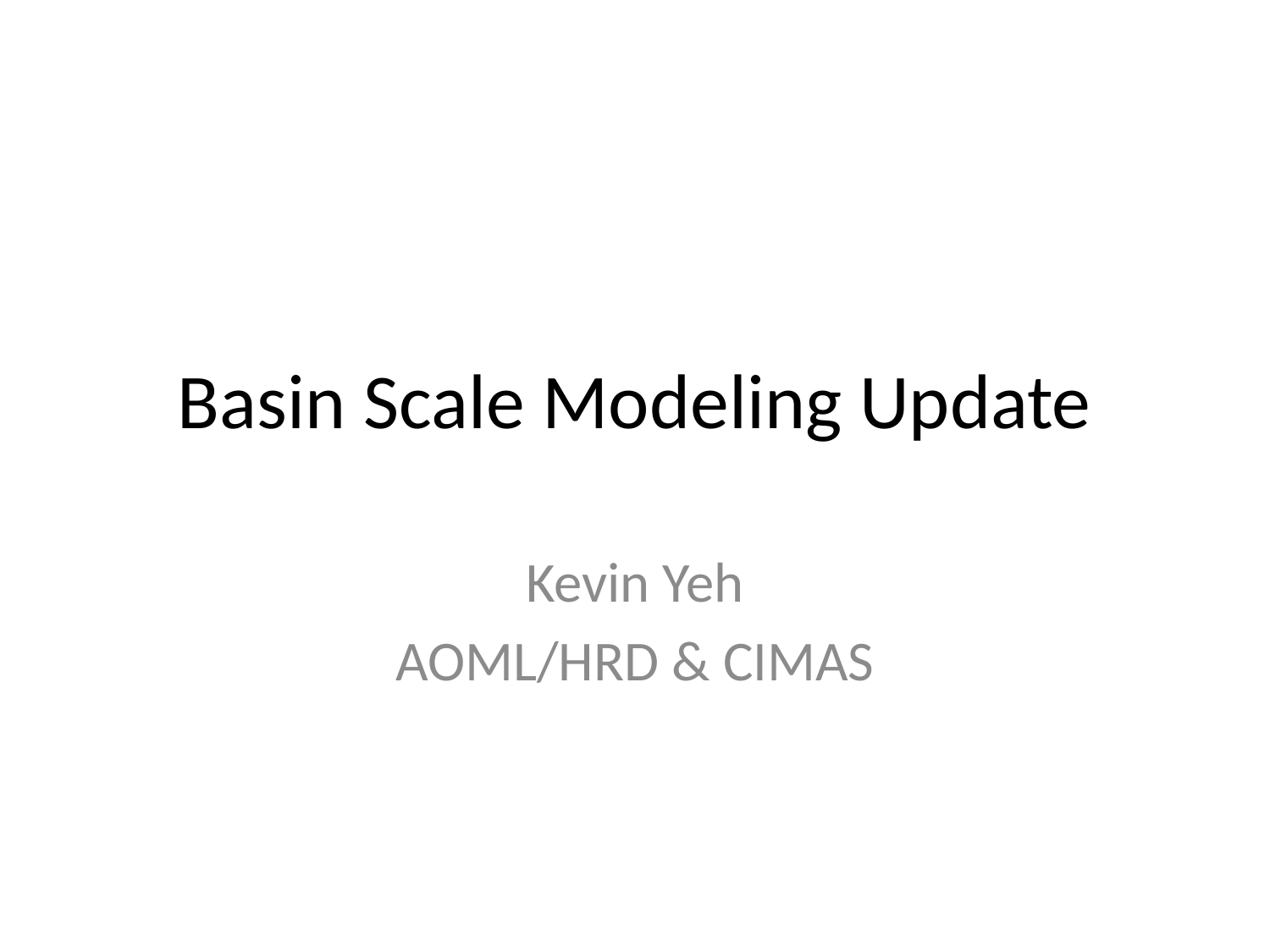

# Basin Scale Modeling Update
Kevin Yeh
AOML/HRD & CIMAS